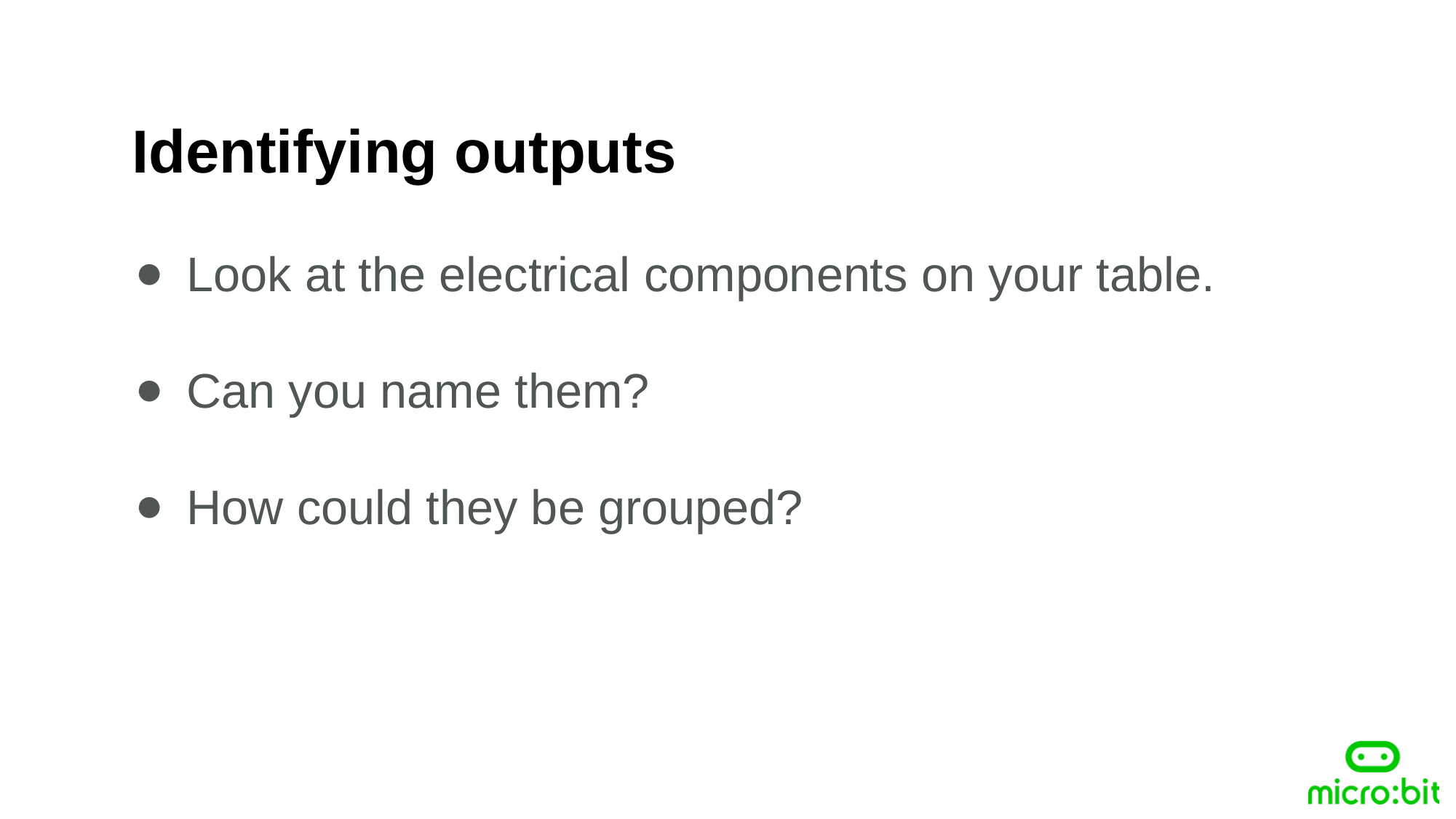

Identifying outputs

Look at the electrical components on your table.

Can you name them?

How could they be grouped?